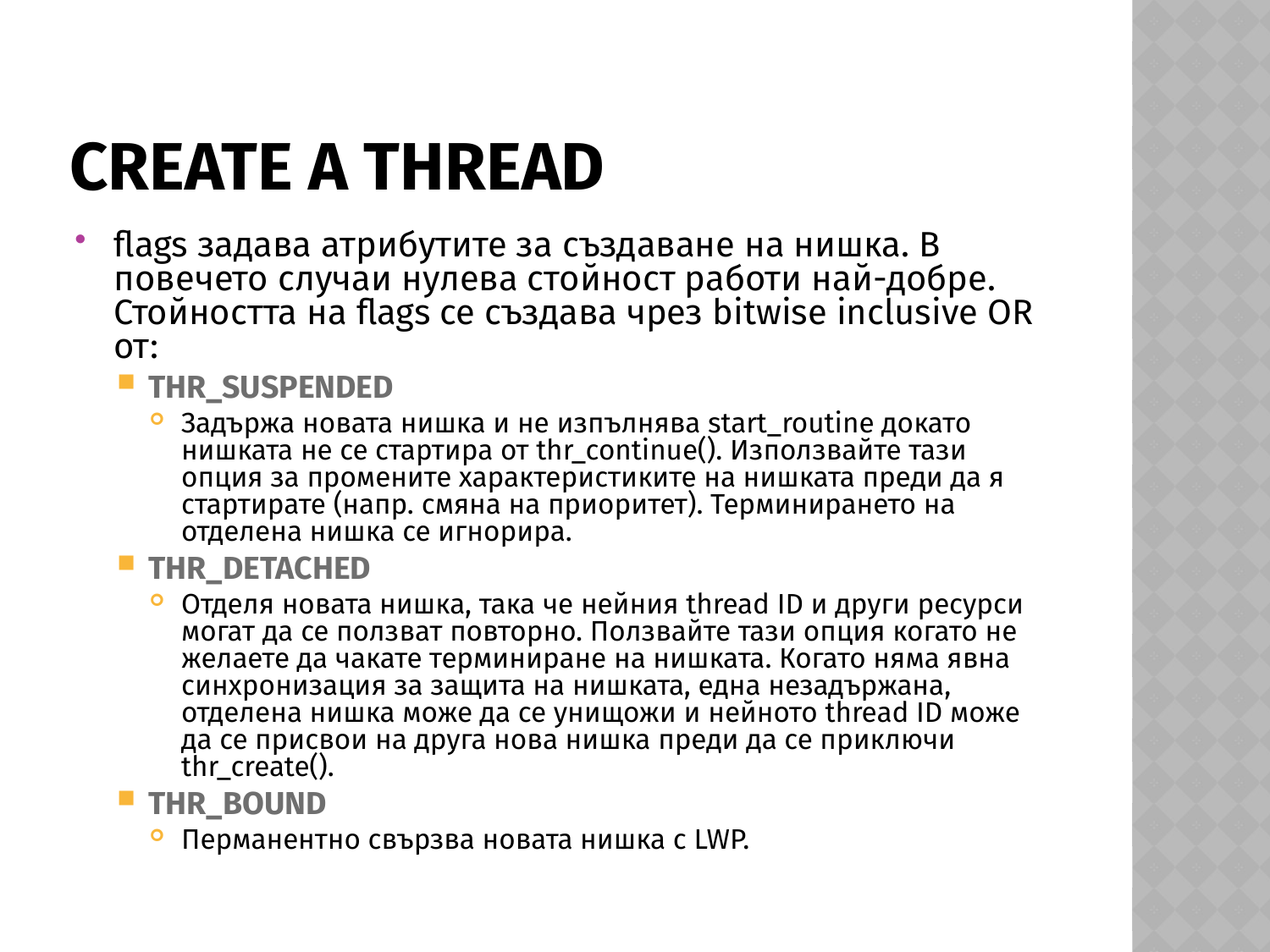

# Create a Thread
flags задава атрибутите за създаване на нишка. В повечето случаи нулева стойност работи най-добре. Стойността на flags се създава чрез bitwise inclusive OR от:
THR_SUSPENDED
Задържа новата нишка и не изпълнява start_routine докато нишката не се стартира от thr_continue(). Използвайте тази опция за промените характеристиките на нишката преди да я стартирате (напр. смяна на приоритет). Терминирането на отделена нишка се игнорира.
THR_DETACHED
Отделя новата нишка, така че нейния thread ID и други ресурси могат да се ползват повторно. Ползвайте тази опция когато не желаете да чакате терминиране на нишката. Когато няма явна синхронизация за защита на нишката, една незадържана, отделена нишка може да се унищожи и нейното thread ID може да се присвои на друга нова нишка преди да се приключи thr_create().
THR_BOUND
Перманентно свързва новата нишка с LWP.